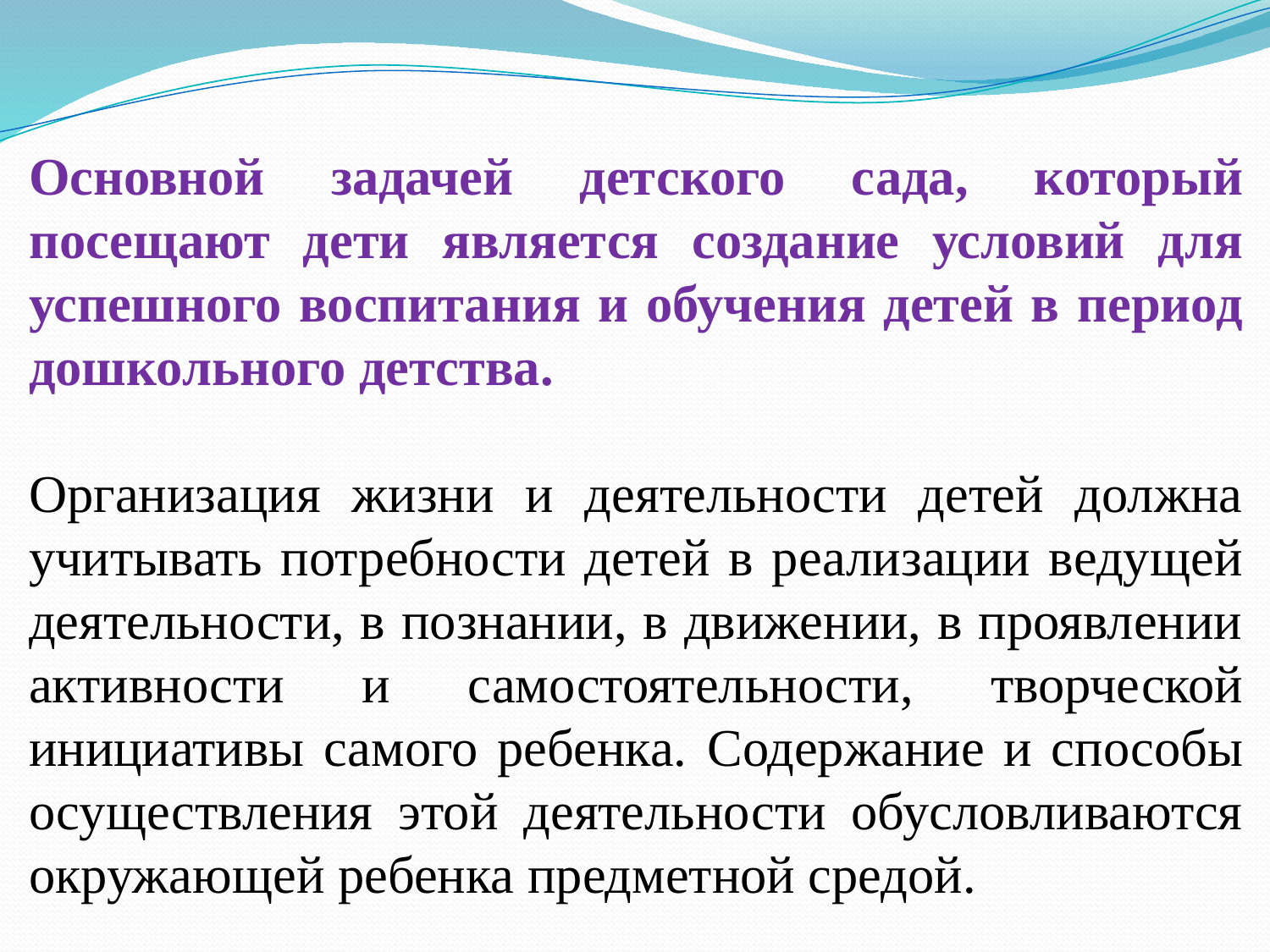

Основной задачей детского сада, который посещают дети является создание условий для успешного воспитания и обучения детей в период дошкольного детства.

Организация жизни и деятельности детей должна учитывать потребности детей в реализации ведущей деятельности, в познании, в движении, в проявлении активности и самостоятельности, творческой инициативы самого ребенка. Содержание и способы осуществления этой деятельности обусловливаются окружающей ребенка предметной средой.